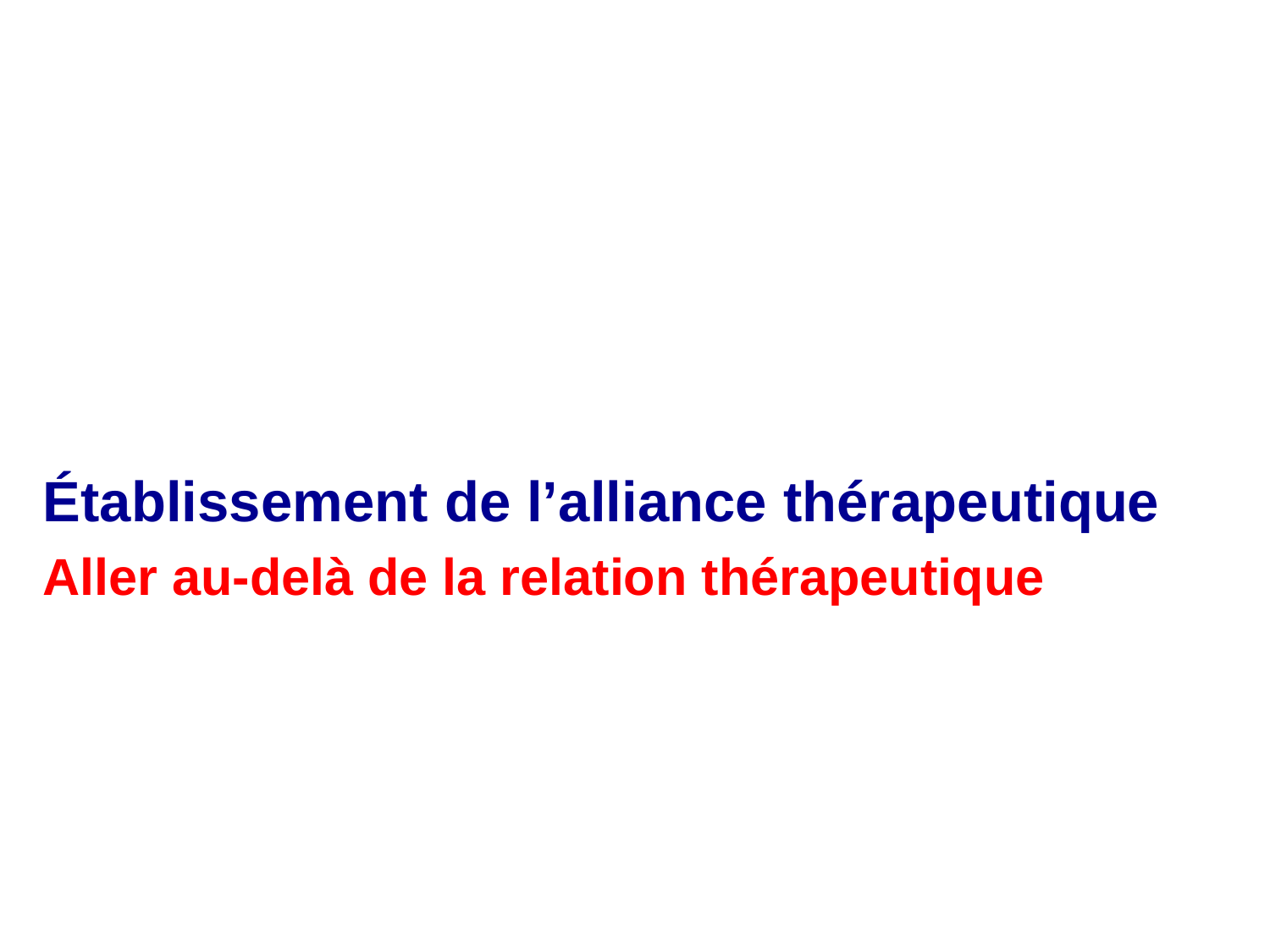

Établissement de l’alliance thérapeutique
Aller au-delà de la relation thérapeutique